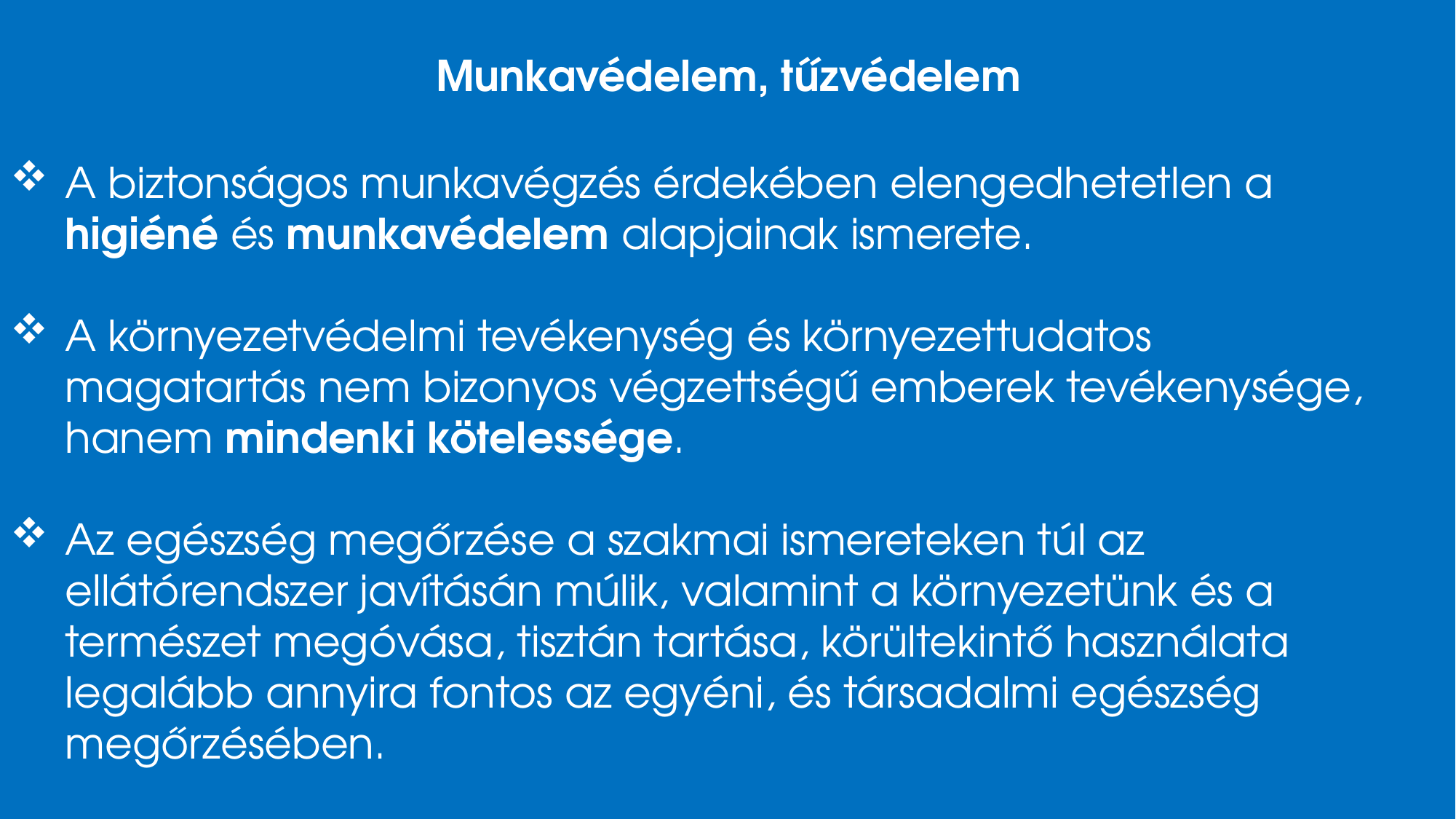

Munkavédelem, tűzvédelem
A biztonságos munkavégzés érdekében elengedhetetlen a higiéné és munkavédelem alapjainak ismerete.

A környezetvédelmi tevékenység és környezettudatos magatartás nem bizonyos végzettségű emberek tevékenysége, hanem mindenki kötelessége.

Az egészség megőrzése a szakmai ismereteken túl az ellátórendszer javításán múlik, valamint a környezetünk és a természet megóvása, tisztán tartása, körültekintő használata legalább annyira fontos az egyéni, és társadalmi egészség megőrzésében.